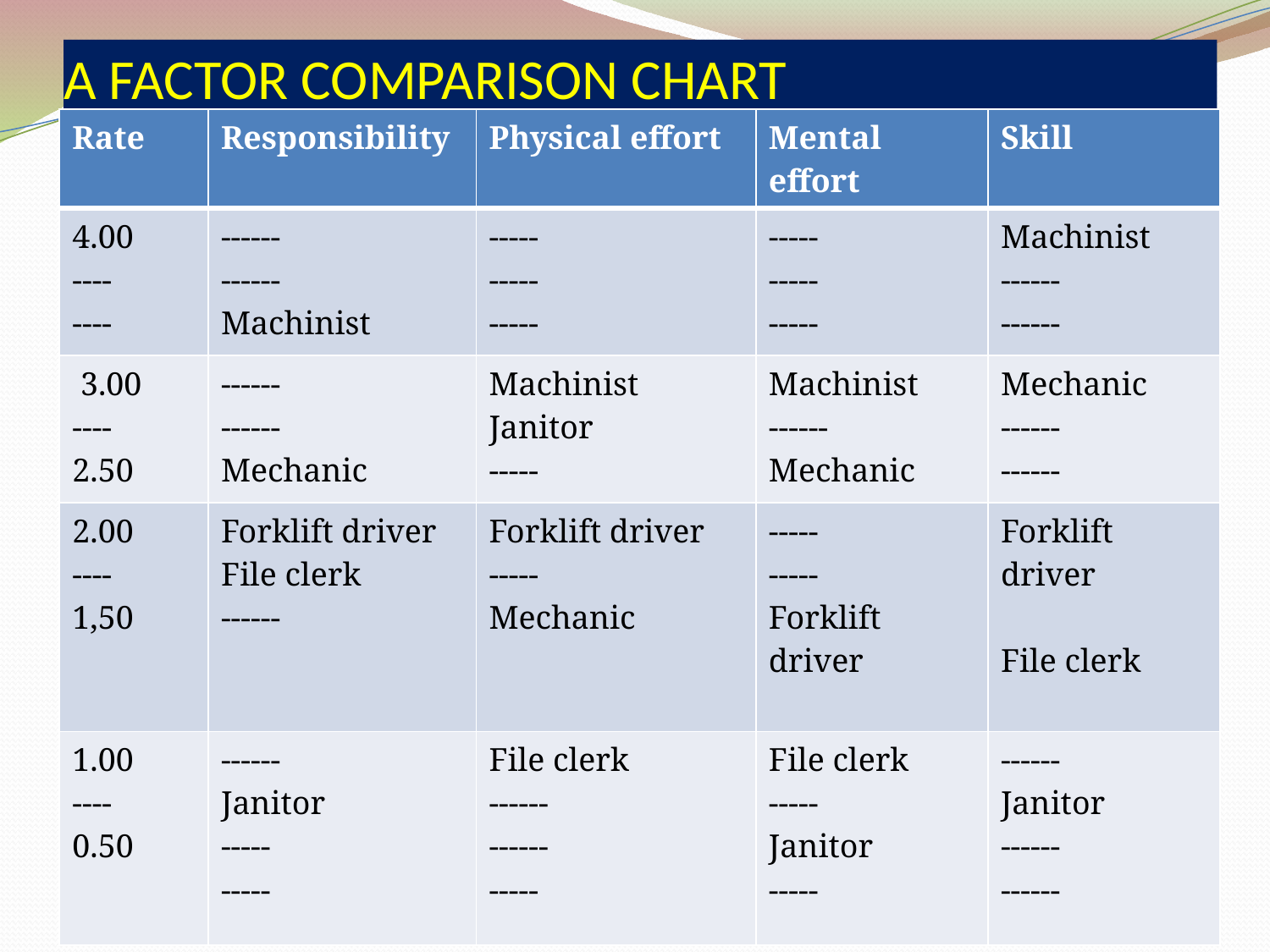

# A FACTOR COMPARISON CHART
| Rate | Responsibility | Physical effort | Mental effort | Skill |
| --- | --- | --- | --- | --- |
| 4.00 ---- ---- | ------ ------ Machinist | ----- ----- ----- | ----- ----- ----- | Machinist ------ ------ |
| 3.00 ---- 2.50 | ------ ------ Mechanic | Machinist Janitor ----- | Machinist ------ Mechanic | Mechanic ------ ------ |
| 2.00 ---- 1,50 | Forklift driver File clerk ------ | Forklift driver ----- Mechanic | ----- ----- Forklift driver | Forklift driver File clerk |
| 1.00 ---- 0.50 | ------ Janitor ----- ----- | File clerk ------ ------ ----- | File clerk ----- Janitor ----- | ------ Janitor ------ ------ |